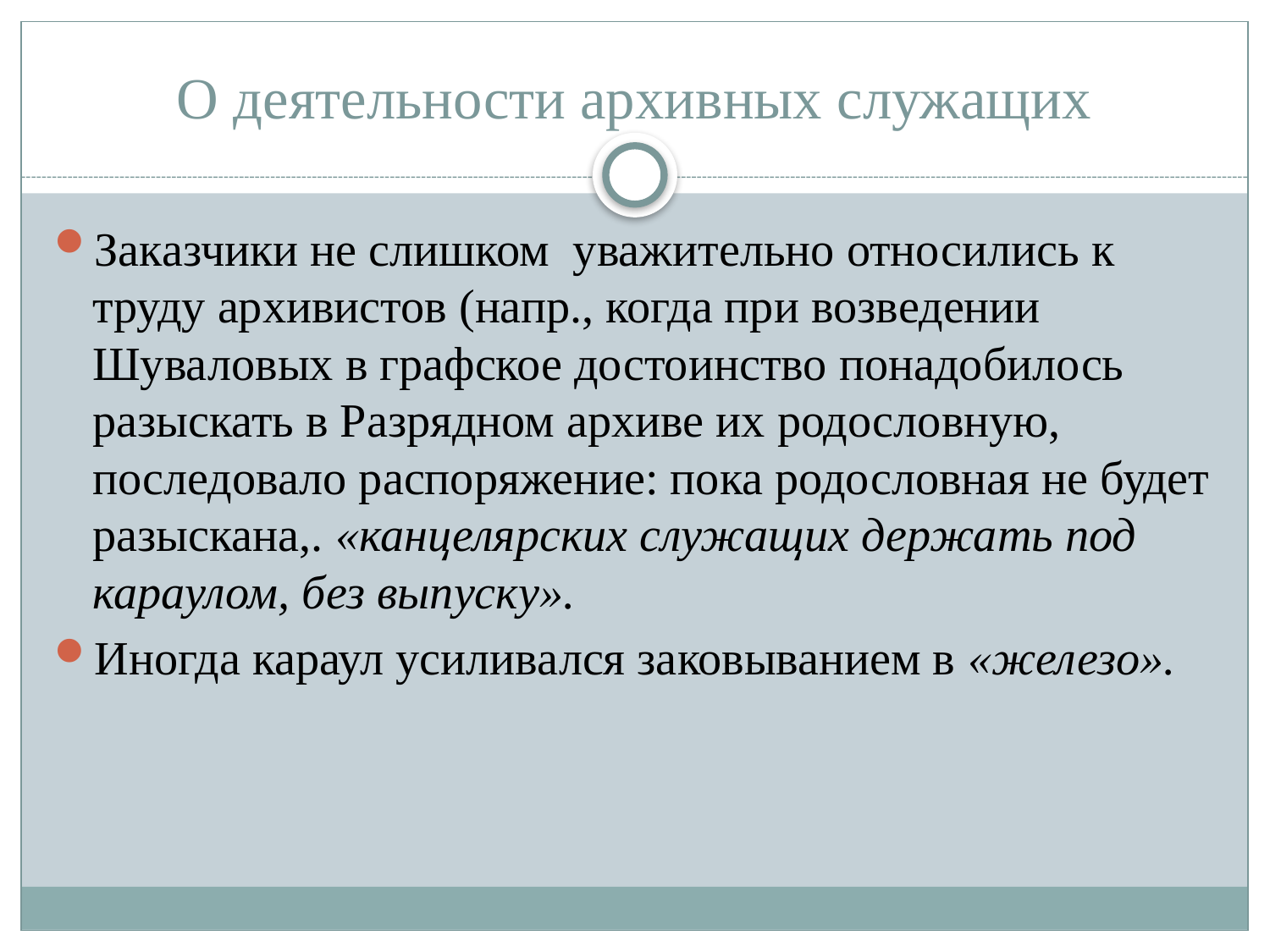

# О деятельности архивных служащих
Заказчики не слишком  уважительно относились к труду архивистов (напр., когда при возведении Шуваловых в графское достоинство понадобилось разыскать в Разрядном архиве их родословную, последовало распоряжение: пока родословная не будет разыскана,. «канцелярских служащих держать под караулом, без выпуску».
Иногда караул усиливался заковыванием в «железо».